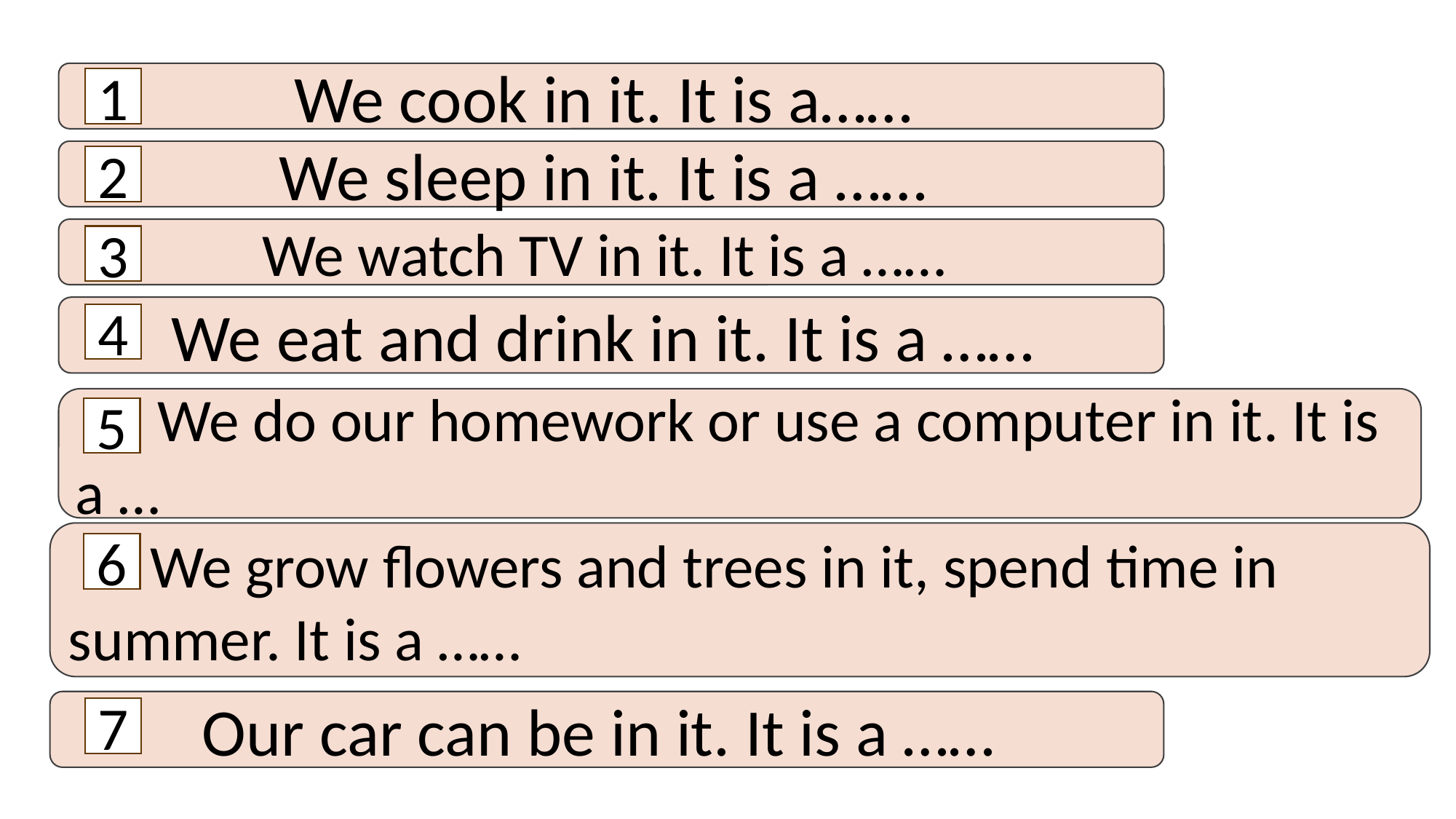

We cook in it. It is a……
1
We sleep in it. It is a ……
2
We watch TV in it. It is a ……
3
We eat and drink in it. It is a ……
4
      We do our homework or use a computer in it. It is a …
5
      We grow flowers and trees in it, spend time in summer. It is a ……
6
Our car can be in it. It is a ……
7